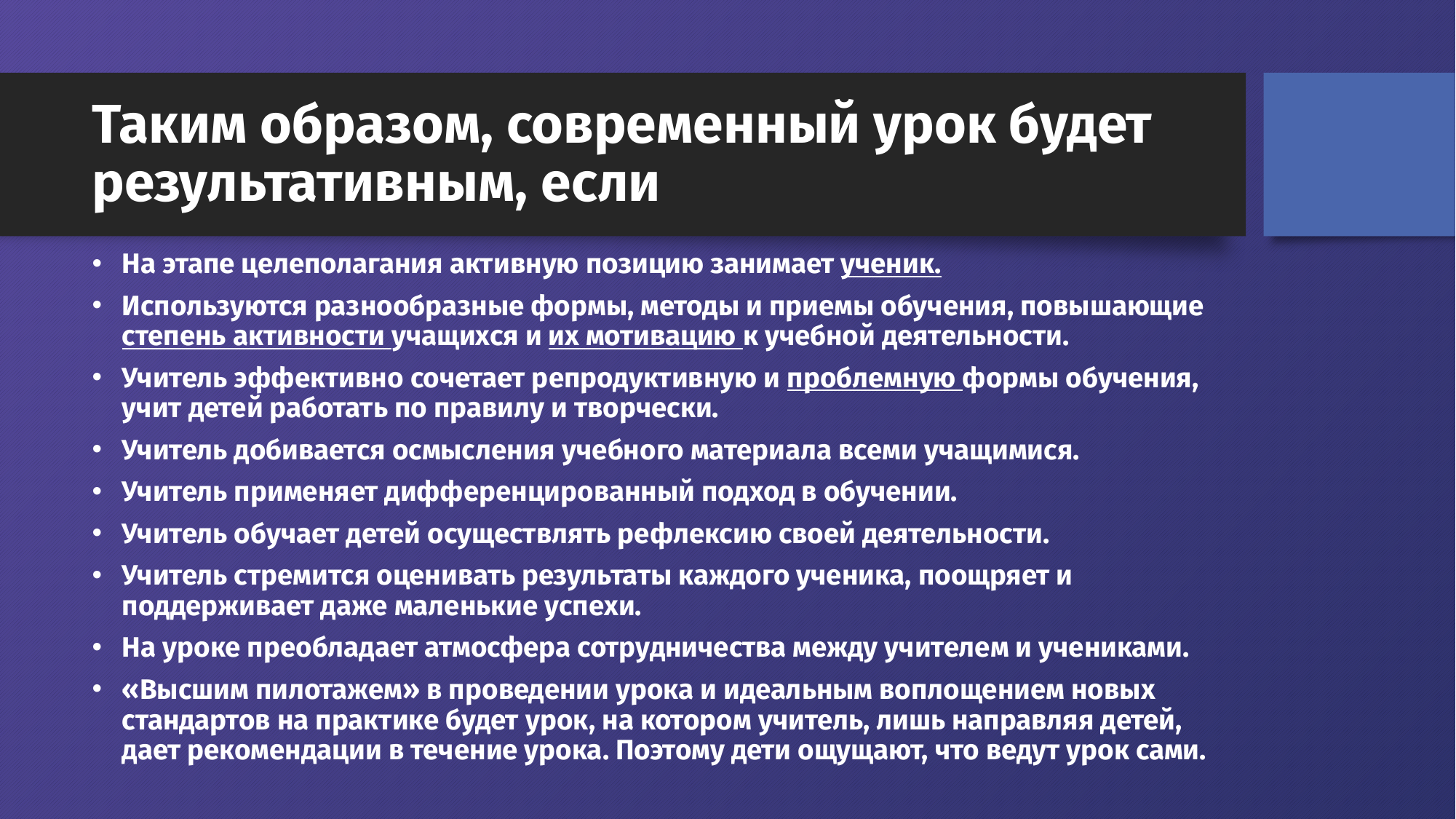

# Таким образом, современный урок будет результативным, если
На этапе целеполагания активную позицию занимает ученик.
Используются разнообразные формы, методы и приемы обучения, повышающие степень активности учащихся и их мотивацию к учебной деятельности.
Учитель эффективно сочетает репродуктивную и проблемную формы обучения, учит детей работать по правилу и творчески.
Учитель добивается осмысления учебного материала всеми учащимися.
Учитель применяет дифференцированный подход в обучении.
Учитель обучает детей осуществлять рефлексию своей деятельности.
Учитель стремится оценивать результаты каждого ученика, поощряет и поддерживает даже маленькие успехи.
На уроке преобладает атмосфера сотрудничества между учителем и учениками.
«Высшим пилотажем» в проведении урока и идеальным воплощением новых стандартов на практике будет урок, на котором учитель, лишь направляя детей, дает рекомендации в течение урока. Поэтому дети ощущают, что ведут урок сами.